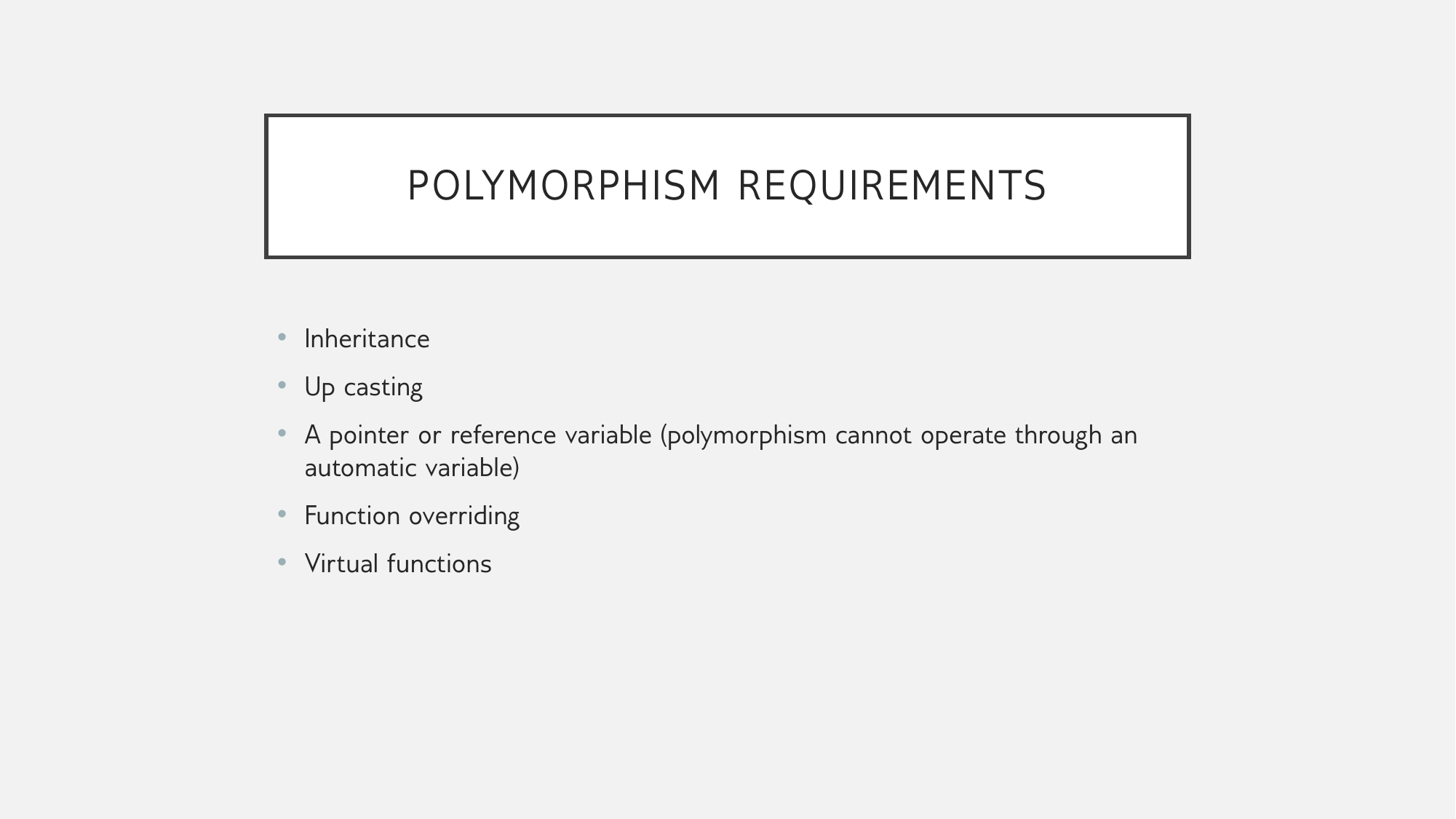

# Polymorphism Requirements
Inheritance
Up casting
A pointer or reference variable (polymorphism cannot operate through an automatic variable)
Function overriding
Virtual functions